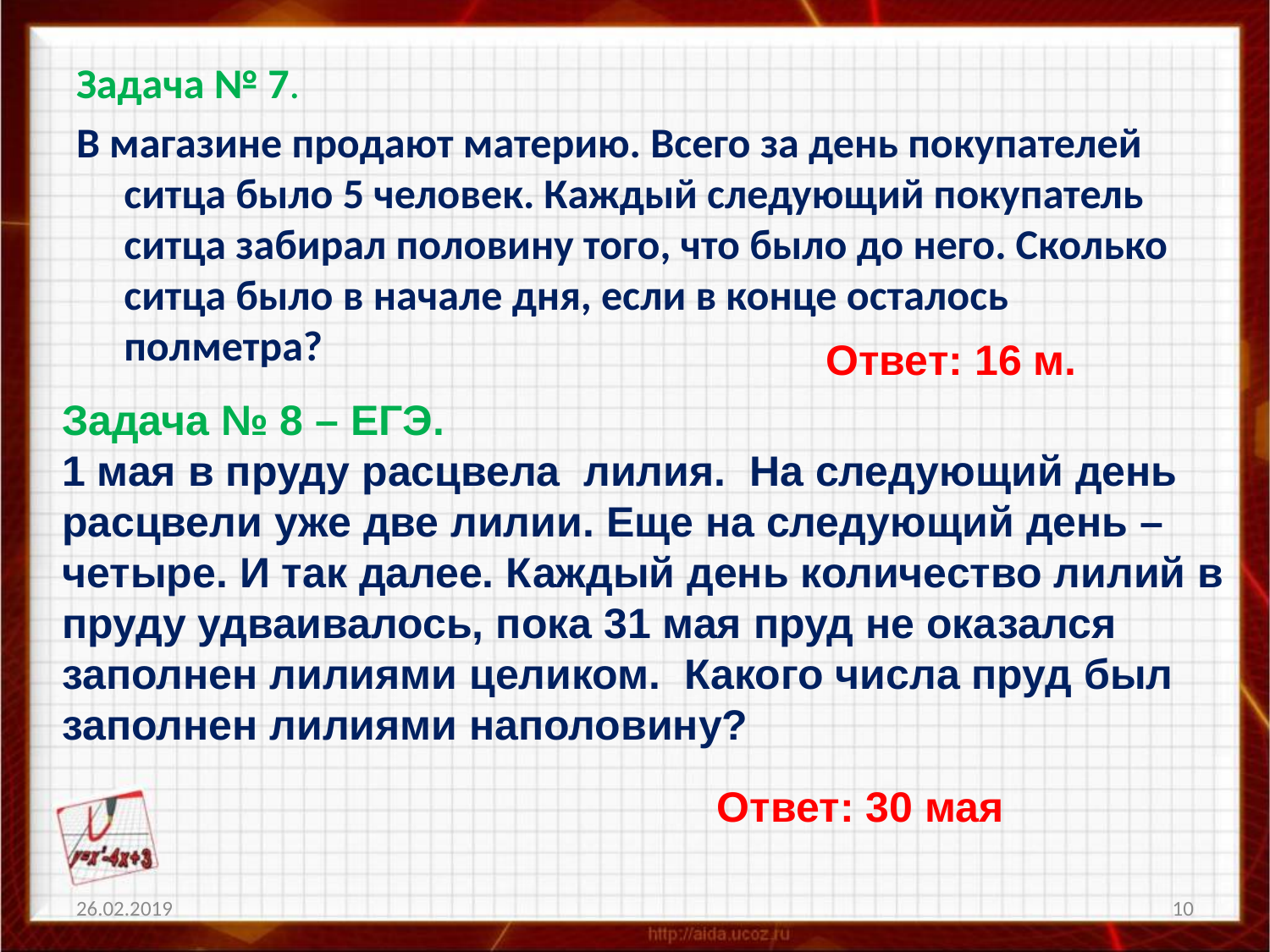

Задача № 7.
В магазине продают материю. Всего за день покупателей ситца было 5 человек. Каждый следующий покупатель ситца забирал половину того, что было до него. Сколько ситца было в начале дня, если в конце осталось полметра?

Ответ: 16 м.
Задача № 8 – ЕГЭ.
1 мая в пруду расцвела  лилия.  На следующий день расцвели уже две лилии. Еще на следующий день – четыре. И так далее. Каждый день количество лилий в пруду удваивалось, пока 31 мая пруд не оказался заполнен лилиями целиком.  Какого числа пруд был заполнен лилиями наполовину?

Ответ: 30 мая
26.02.2019
10